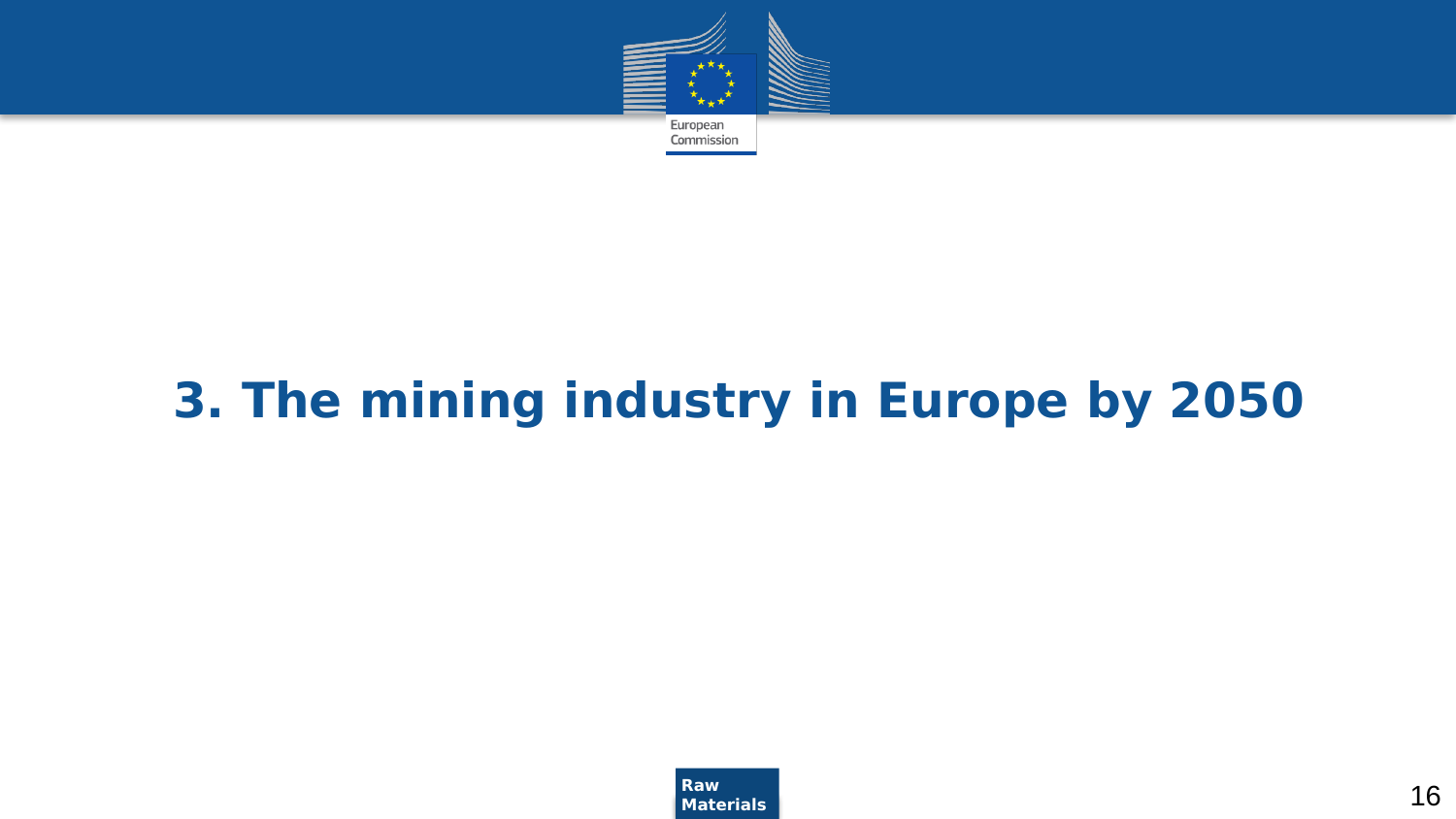

3. The mining industry in Europe by 2050
16